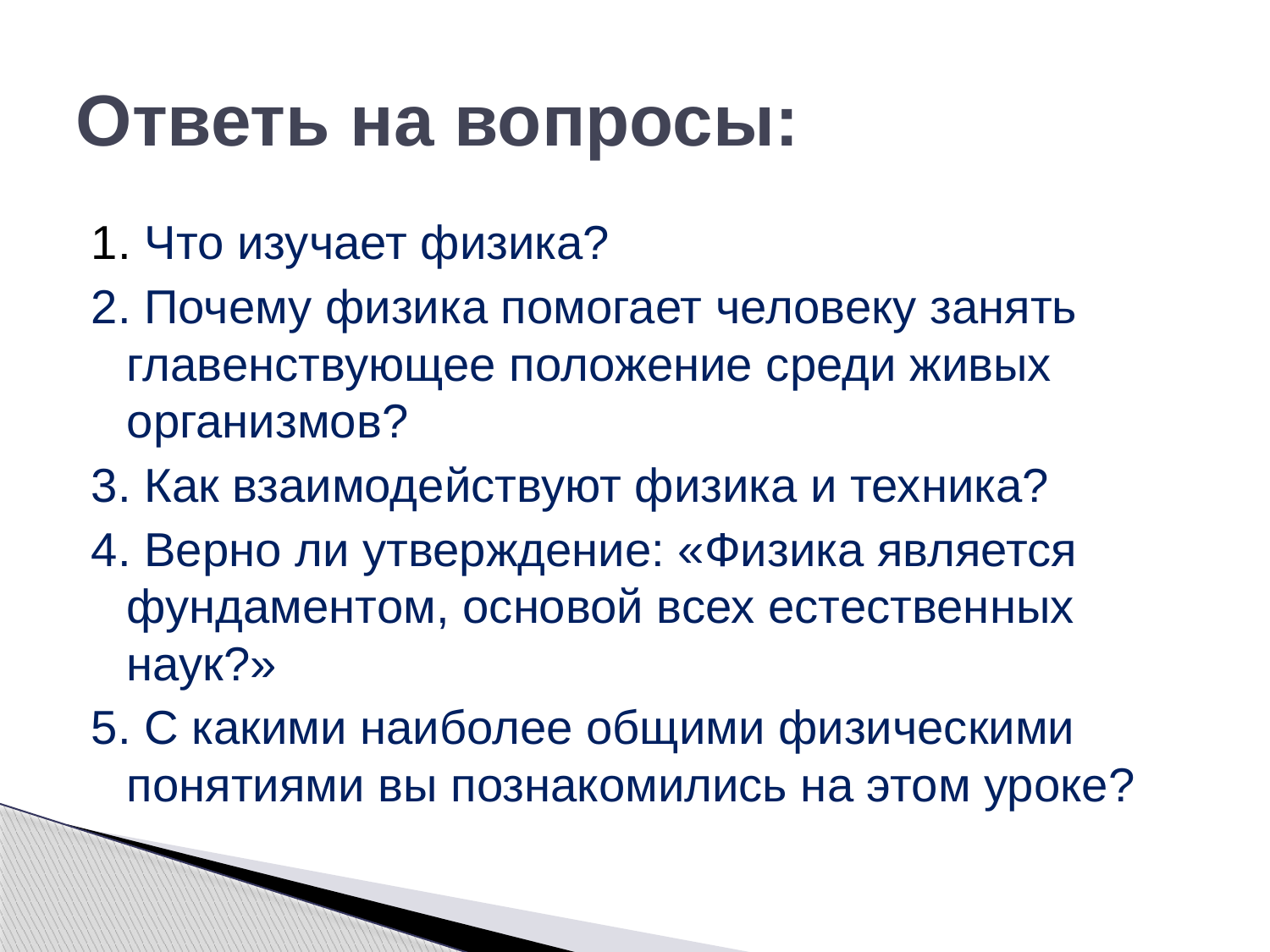

# Ответь на вопросы:
1. Что изучает физика?
2. Почему физика помогает человеку занять главенствующее положение среди живых организмов?
3. Как взаимодействуют физика и техника?
4. Верно ли утверждение: «Физика является фундаментом, основой всех естественных наук?»
5. С какими наиболее общими физическими понятиями вы познакомились на этом уроке?